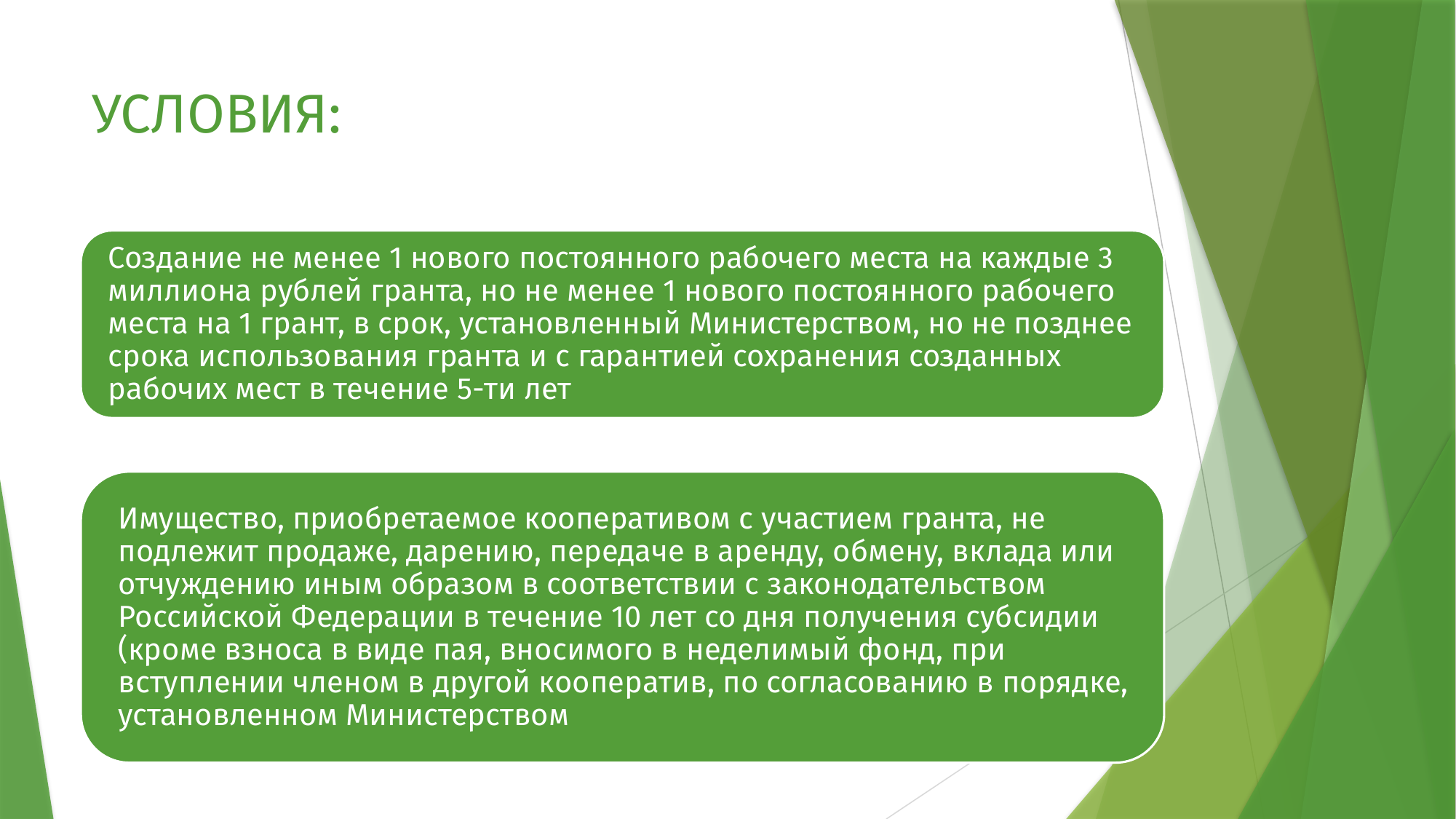

# УСЛОВИЯ:
Создание не менее 1 нового постоянного рабочего места на каждые 3 миллиона рублей гранта, но не менее 1 нового постоянного рабочего места на 1 грант, в срок, установленный Министерством, но не позднее срока использования гранта и с гарантией сохранения созданных рабочих мест в течение 5-ти лет
Имущество, приобретаемое кооперативом с участием гранта, не подлежит продаже, дарению, передаче в аренду, обмену, вклада или отчуждению иным образом в соответствии с законодательством Российской Федерации в течение 10 лет со дня получения субсидии (кроме взноса в виде пая, вносимого в неделимый фонд, при вступлении членом в другой кооператив, по согласованию в порядке, установленном Министерством